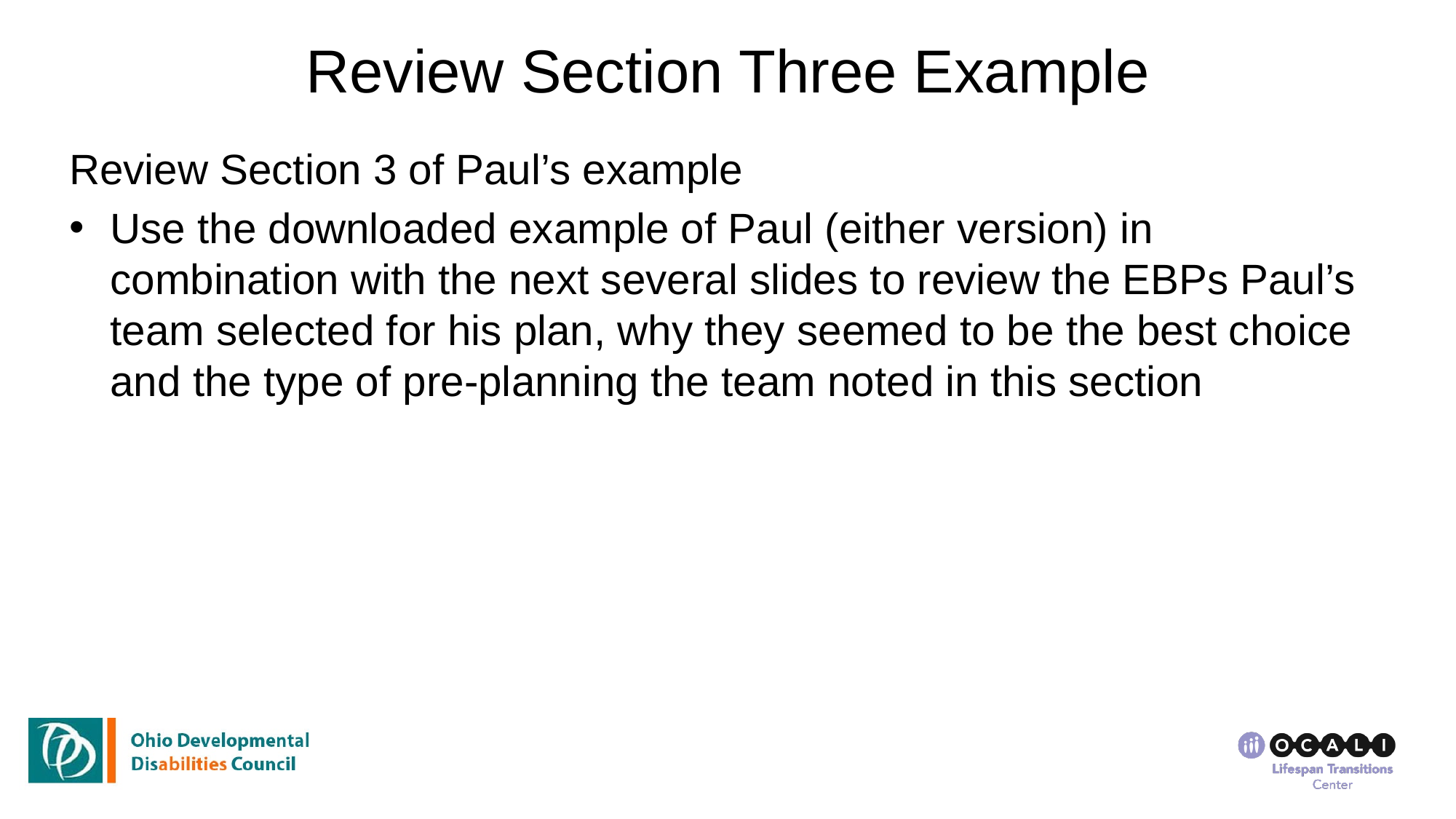

# Review Section Three Example
Review Section 3 of Paul’s example
Use the downloaded example of Paul (either version) in combination with the next several slides to review the EBPs Paul’s team selected for his plan, why they seemed to be the best choice and the type of pre-planning the team noted in this section